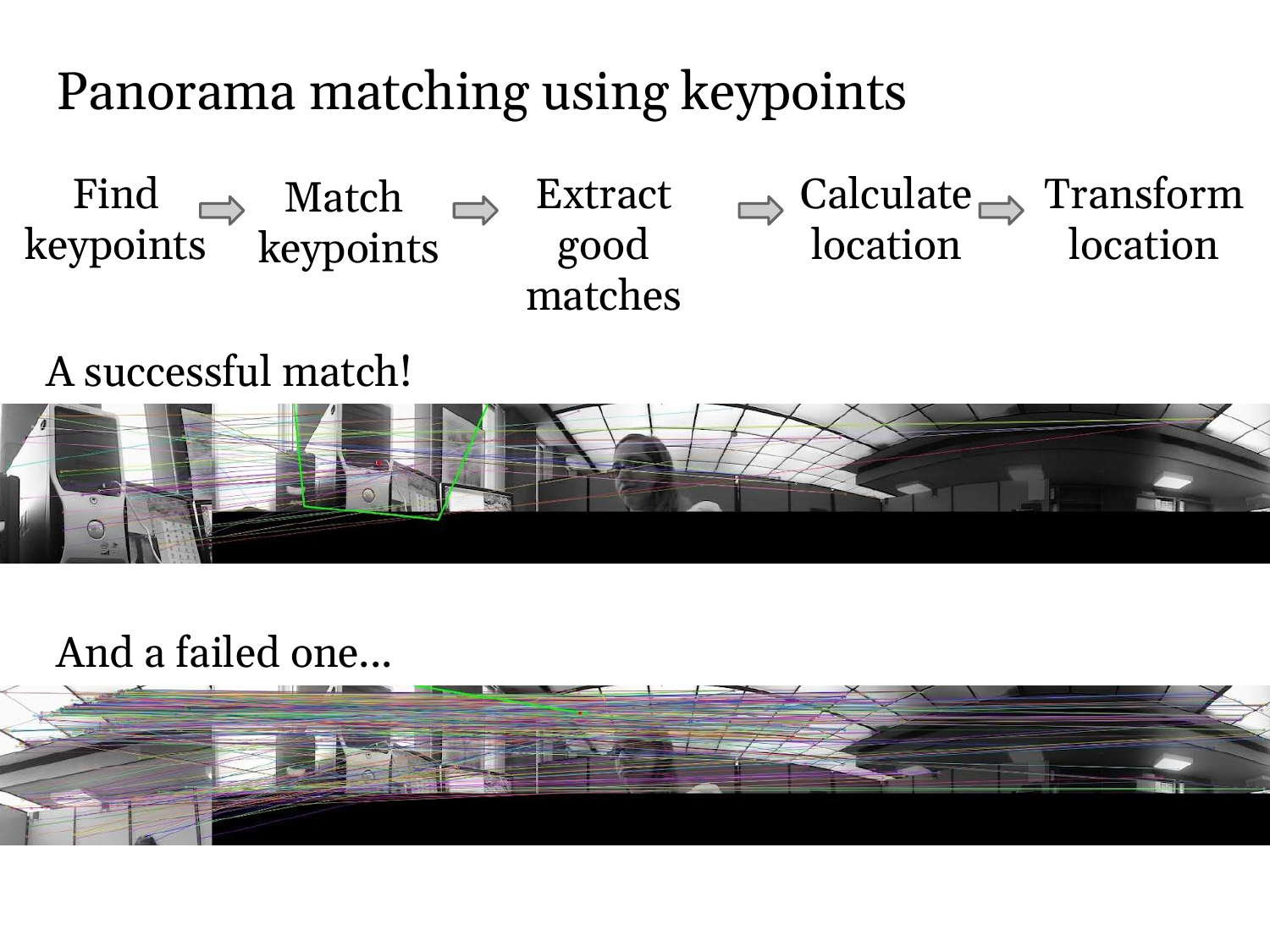

Panorama matching using keypoints
Find
keypoints
Extract good matches
Calculate location
Transform location
Match
keypoints

A successful match!

And a failed one...